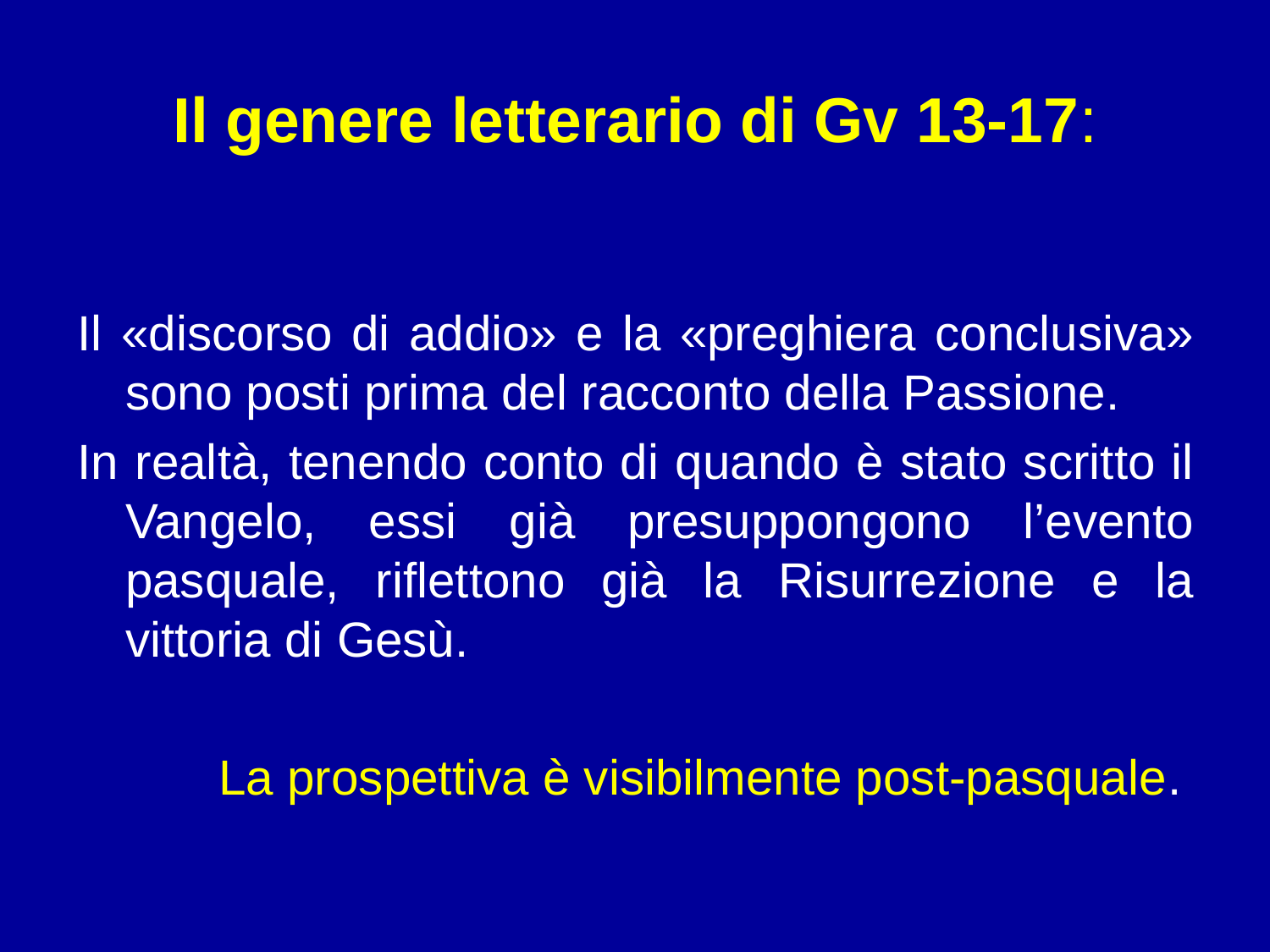

# Il genere letterario di Gv 13-17:

Il «discorso di addio» e la «preghiera conclusiva» sono posti prima del racconto della Passione.
In realtà, tenendo conto di quando è stato scritto il Vangelo, essi già presuppongono l’evento pasquale, riflettono già la Risurrezione e la vittoria di Gesù.

La prospettiva è visibilmente post-pasquale.